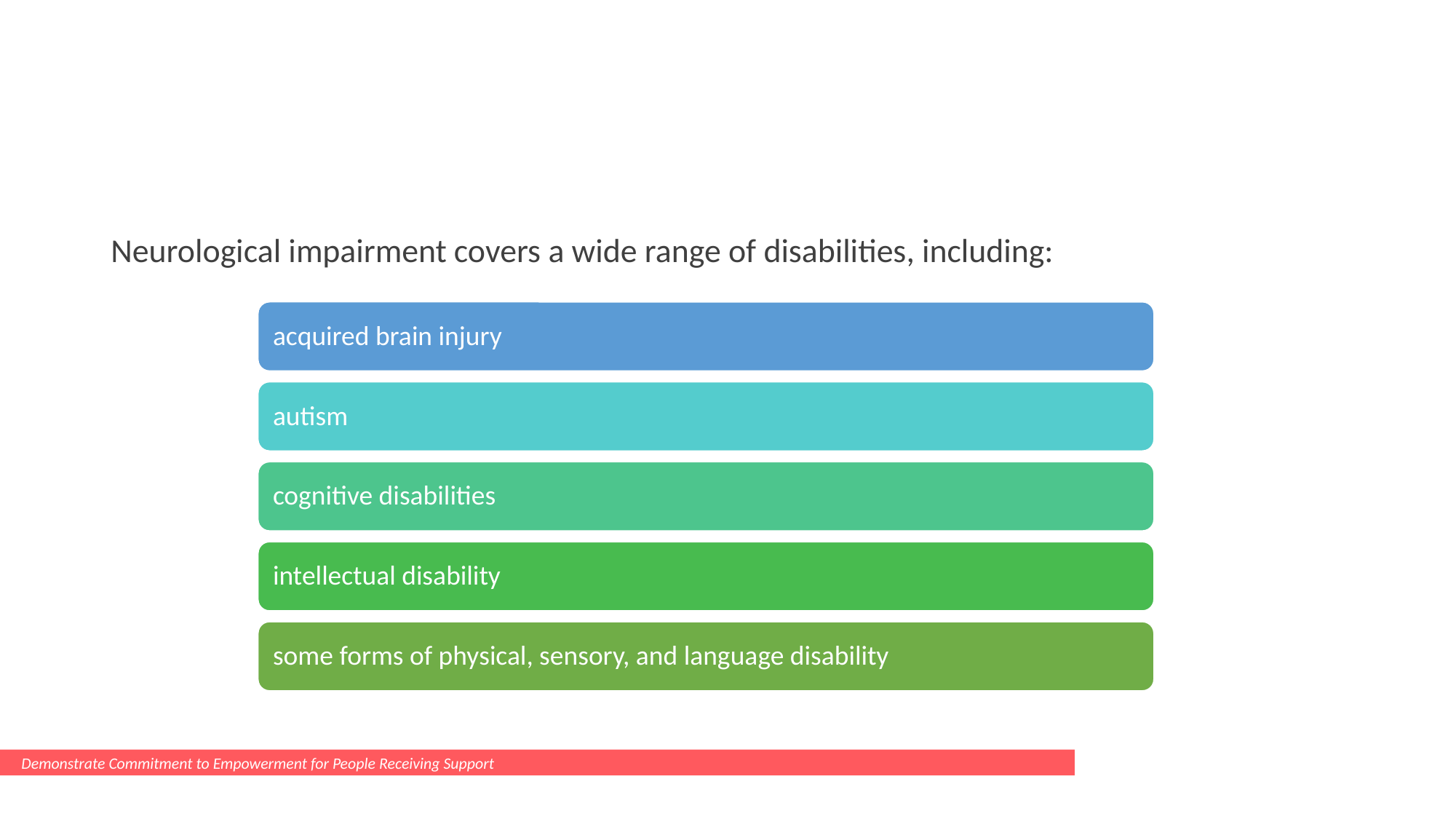

#
Neurological impairment covers a wide range of disabilities, including:

acquired brain injury
autism
cognitive disabilities
intellectual disability
some forms of physical, sensory, and language disability
Demonstrate Commitment to Empowerment for People Receiving Support